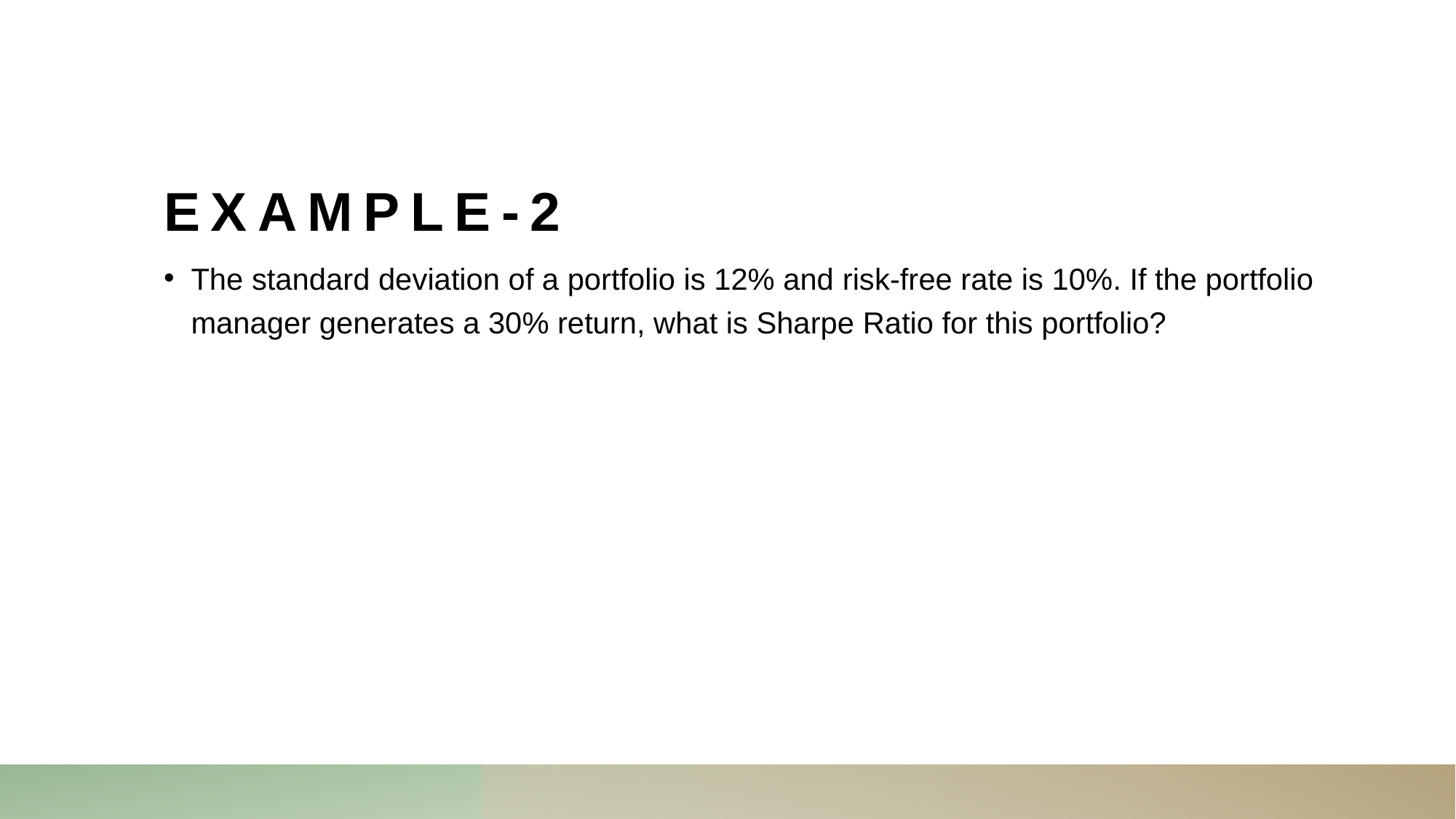

# Example-2
The standard deviation of a portfolio is 12% and risk-free rate is 10%. If the portfolio manager generates a 30% return, what is Sharpe Ratio for this portfolio?